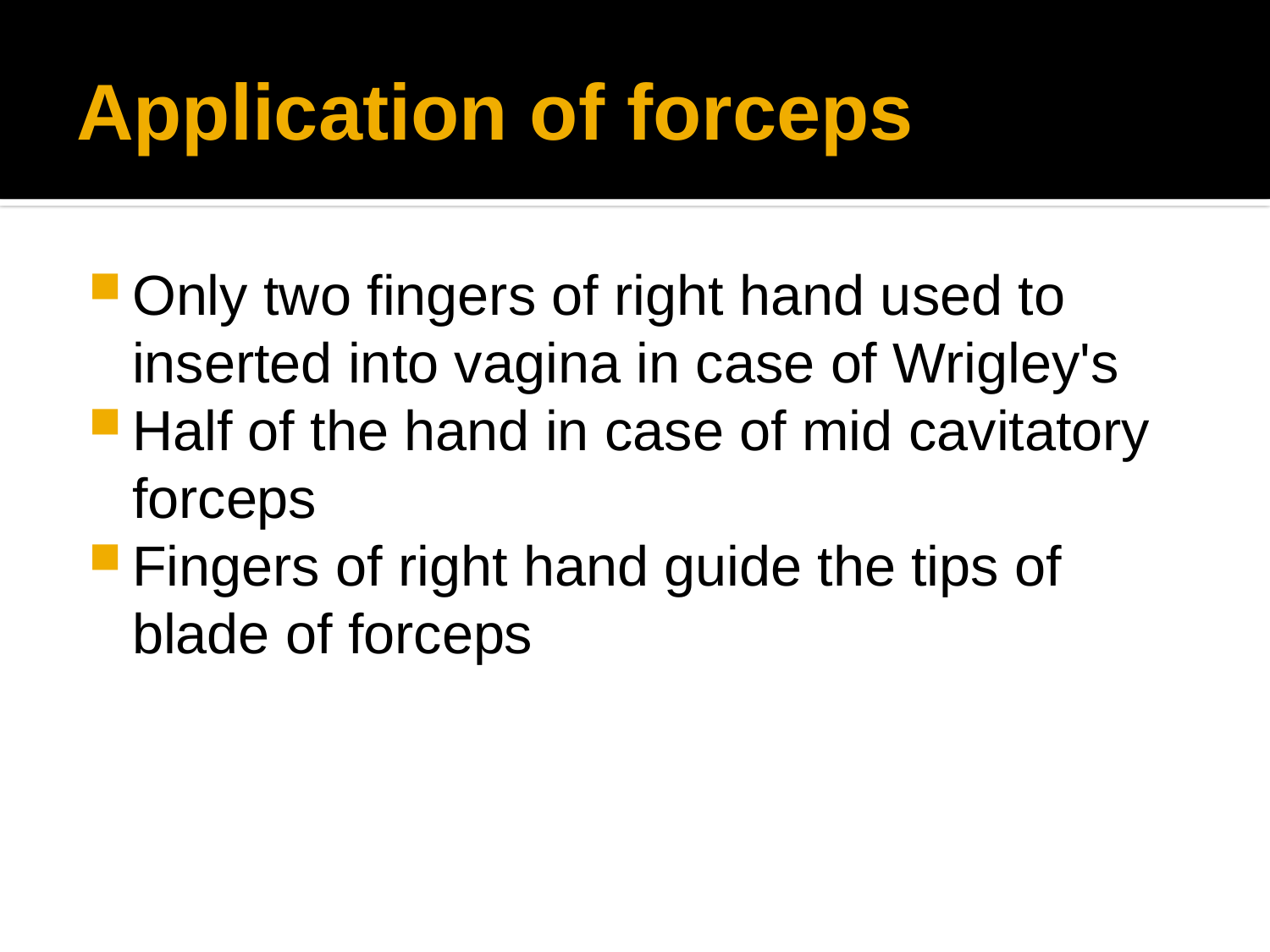

# Application of forceps
Only two fingers of right hand used to inserted into vagina in case of Wrigley's
Half of the hand in case of mid cavitatory forceps
Fingers of right hand guide the tips of blade of forceps